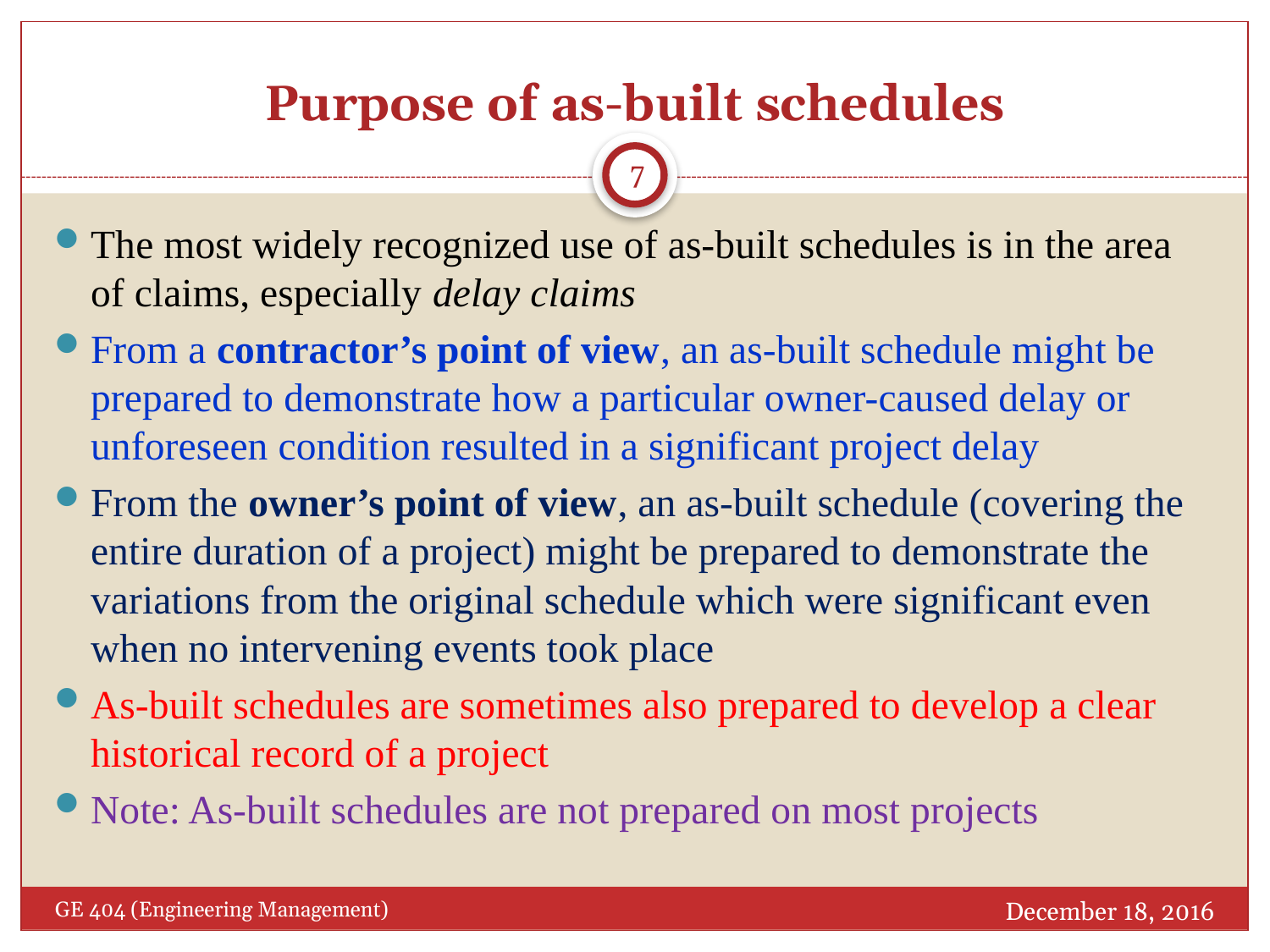

# Purpose of as-built schedules
7
The most widely recognized use of as-built schedules is in the area of claims, especially delay claims
From a contractor’s point of view, an as-built schedule might be prepared to demonstrate how a particular owner-caused delay or unforeseen condition resulted in a significant project delay
From the owner’s point of view, an as-built schedule (covering the entire duration of a project) might be prepared to demonstrate the variations from the original schedule which were significant even when no intervening events took place
As-built schedules are sometimes also prepared to develop a clear historical record of a project
Note: As-built schedules are not prepared on most projects

December 18, 2016
GE 404 (Engineering Management)